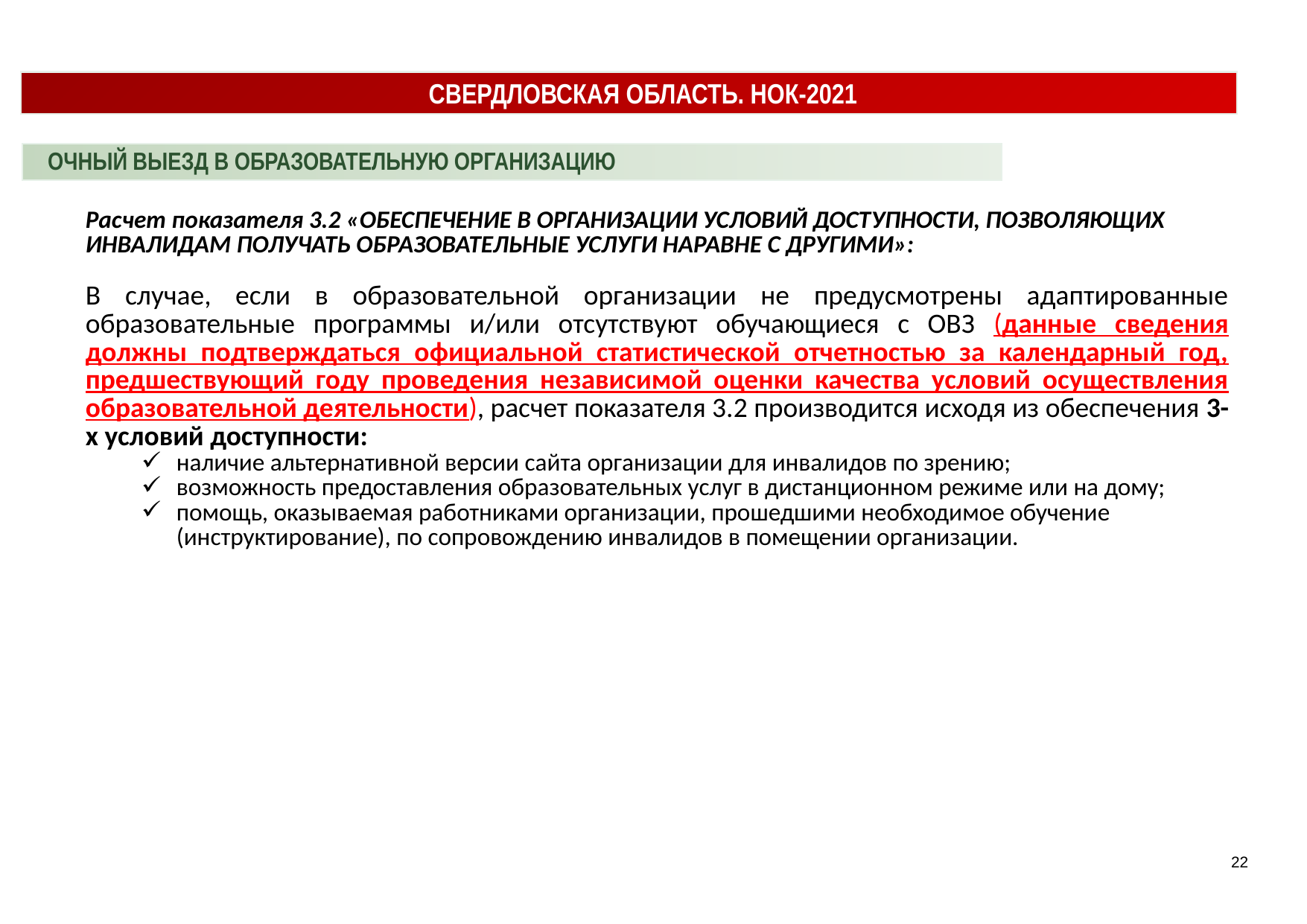

СВЕРДЛОВСКАЯ ОБЛАСТЬ. НОК-2021

ОЧНЫЙ ВЫЕЗД В ОБРАЗОВАТЕЛЬНУЮ ОРГАНИЗАЦИЮ
| Расчет показателя 3.2 «ОБЕСПЕЧЕНИЕ В ОРГАНИЗАЦИИ УСЛОВИЙ ДОСТУПНОСТИ, ПОЗВОЛЯЮЩИХ ИНВАЛИДАМ ПОЛУЧАТЬ ОБРАЗОВАТЕЛЬНЫЕ УСЛУГИ НАРАВНЕ С ДРУГИМИ»: В случае, если в образовательной организации не предусмотрены адаптированные образовательные программы и/или отсутствуют обучающиеся с ОВЗ (данные сведения должны подтверждаться официальной статистической отчетностью за календарный год, предшествующий году проведения независимой оценки качества условий осуществления образовательной деятельности), расчет показателя 3.2 производится исходя из обеспечения 3-х условий доступности: наличие альтернативной версии сайта организации для инвалидов по зрению; возможность предоставления образовательных услуг в дистанционном режиме или на дому; помощь, оказываемая работниками организации, прошедшими необходимое обучение (инструктирование), по сопровождению инвалидов в помещении организации. |
| --- |
22